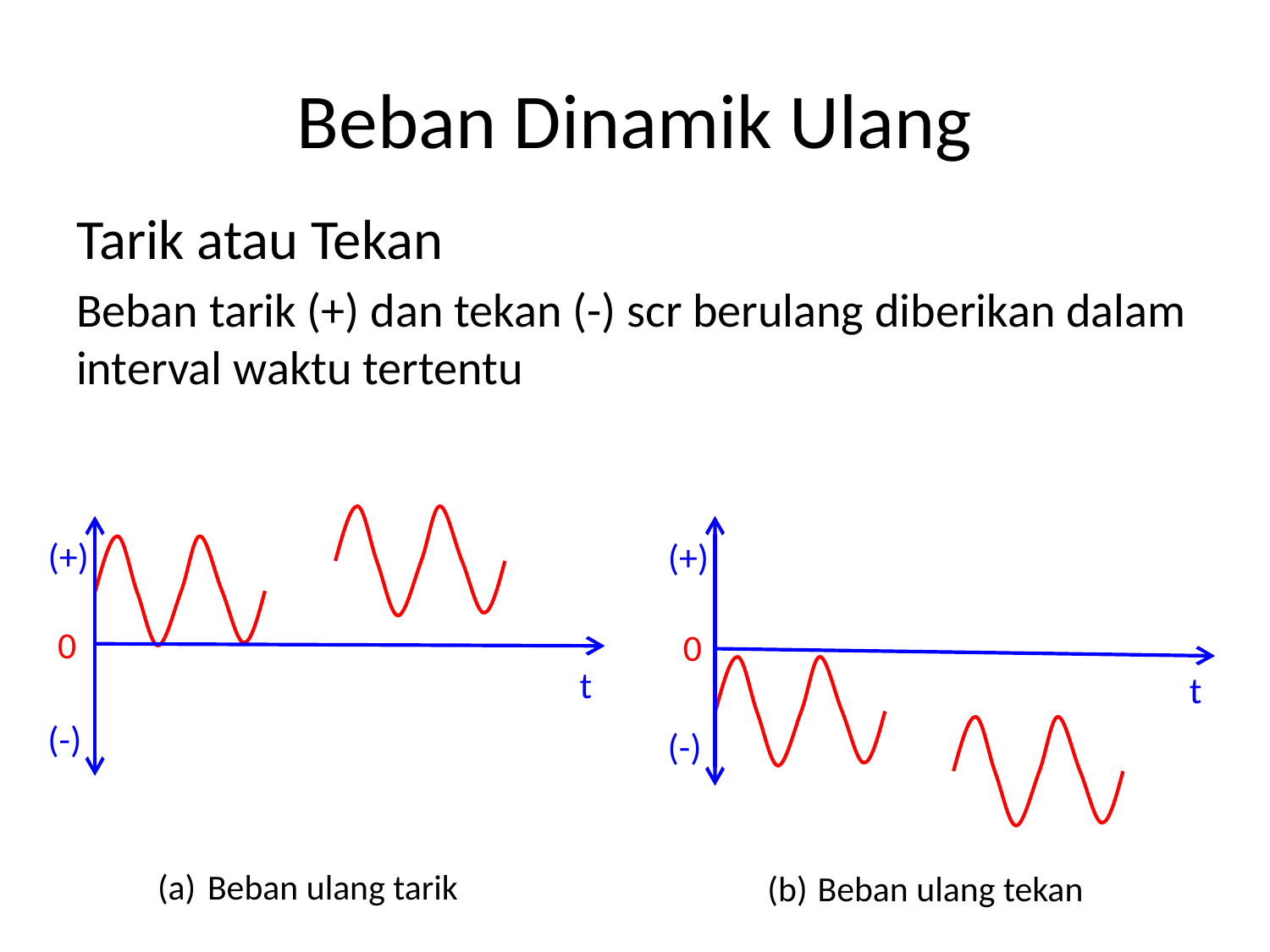

# Beban Dinamik Ulang
Tarik atau Tekan
Beban tarik (+) dan tekan (-) scr berulang diberikan dalam interval waktu tertentu

(+)
t
(-)

0
(+)
t
(-)
0

Beban ulang tarik
Beban ulang tekan